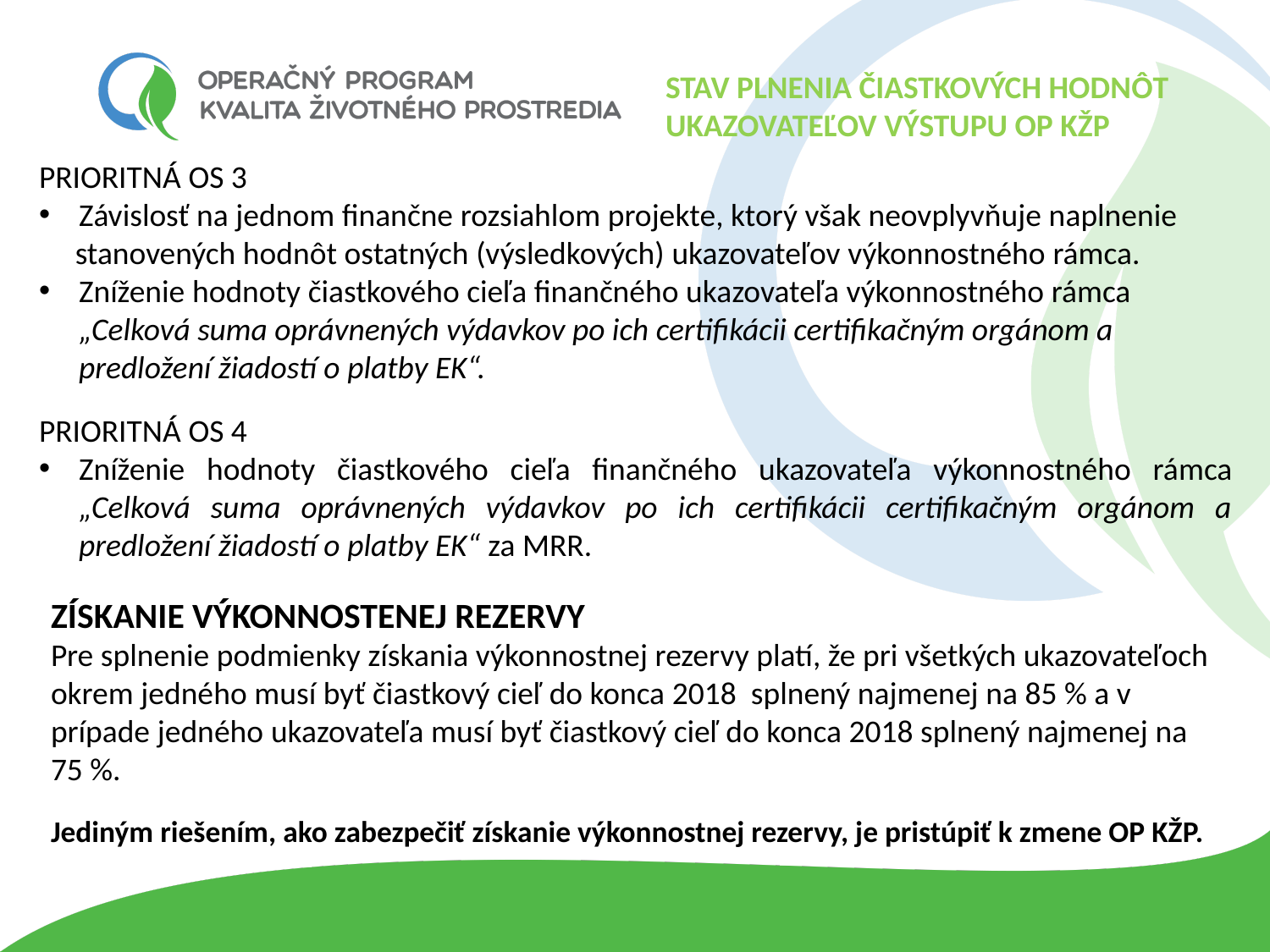

STAV PLNENIA ČIASTKOVÝCH HODNôT UKAZOVATEĽOV VÝSTUPU OP KŽP
PRIORITNÁ OS 3
Závislosť na jednom finančne rozsiahlom projekte, ktorý však neovplyvňuje naplnenie
     stanovených hodnôt ostatných (výsledkových) ukazovateľov výkonnostného rámca.
Zníženie hodnoty čiastkového cieľa finančného ukazovateľa výkonnostného rámca „Celková suma oprávnených výdavkov po ich certifikácii certifikačným orgánom a predložení žiadostí o platby EK“.

PRIORITNÁ OS 4
Zníženie hodnoty čiastkového cieľa finančného ukazovateľa výkonnostného rámca „Celková suma oprávnených výdavkov po ich certifikácii certifikačným orgánom a predložení žiadostí o platby EK“ za MRR.

ZÍSKANIE VÝKONNOSTENEJ REZERVY
Pre splnenie podmienky získania výkonnostnej rezervy platí, že pri všetkých ukazovateľoch
okrem jedného musí byť čiastkový cieľ do konca 2018  splnený najmenej na 85 % a v prípade jedného ukazovateľa musí byť čiastkový cieľ do konca 2018 splnený najmenej na 75 %.

Jediným riešením, ako zabezpečiť získanie výkonnostnej rezervy, je pristúpiť k zmene OP KŽP.